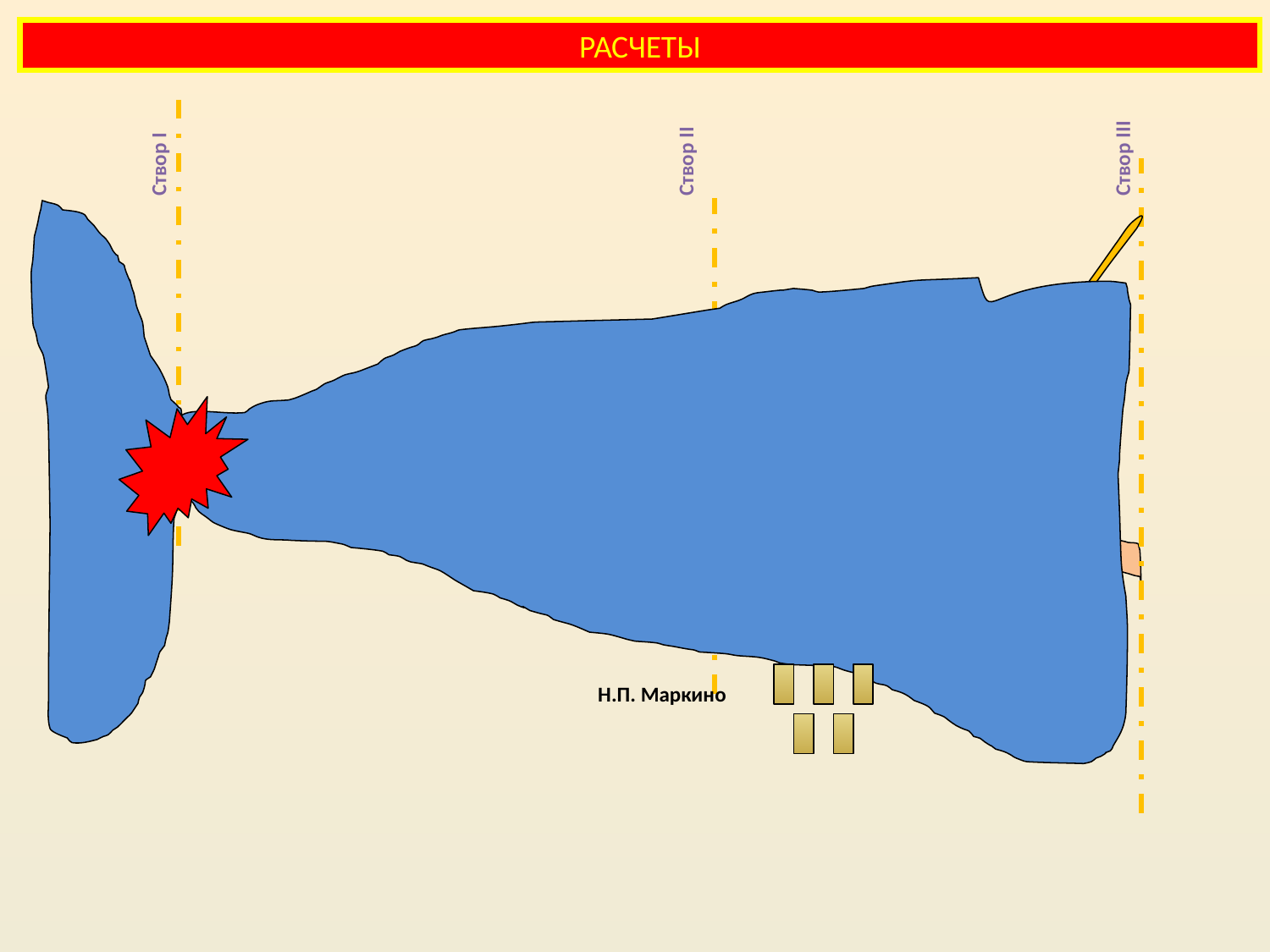

РАСЧЕТЫ
Створ I
Створ II
Створ III

Н.П. Маркино